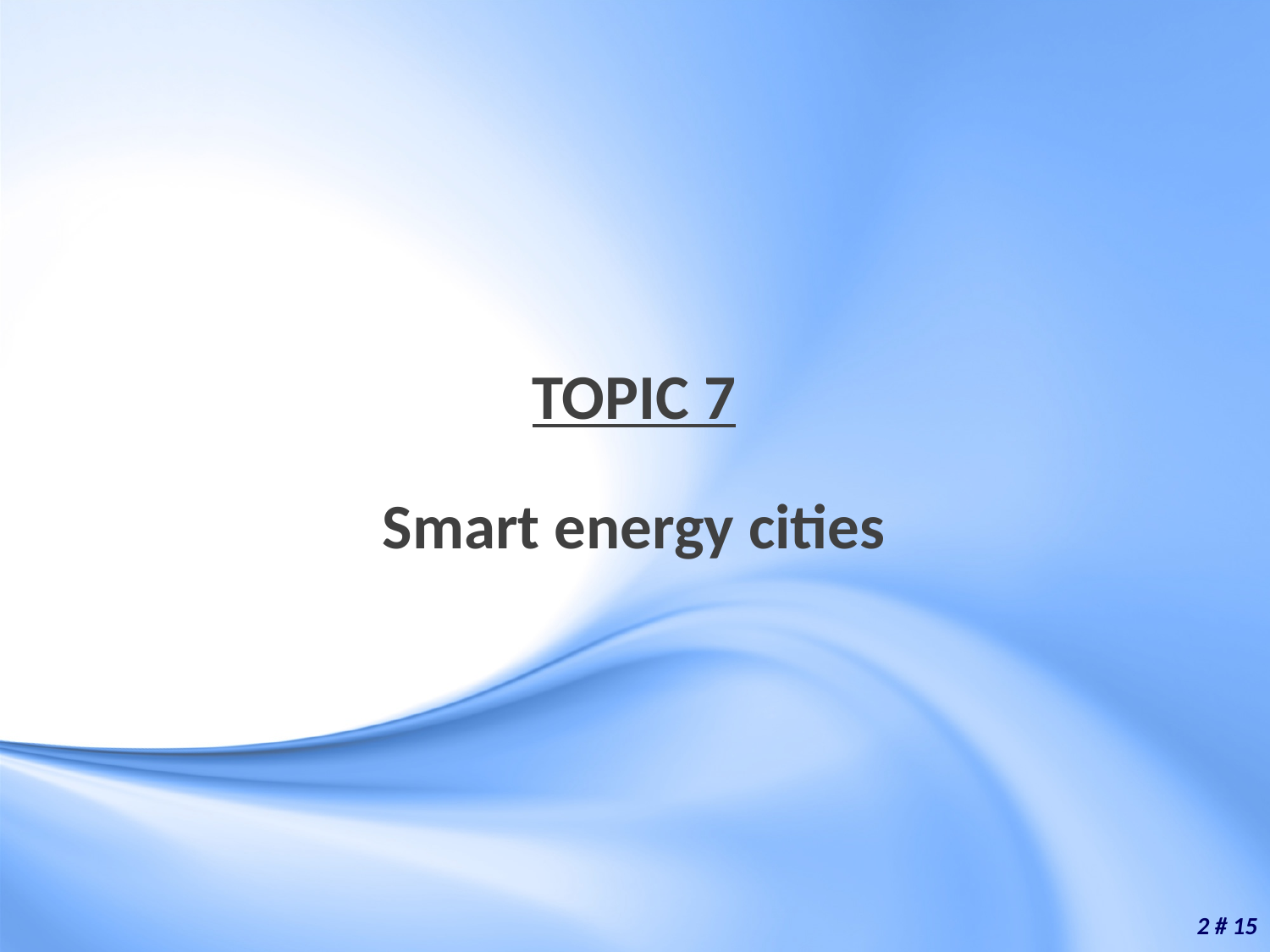

TOPIC 7
Smart energy cities
2 # 15